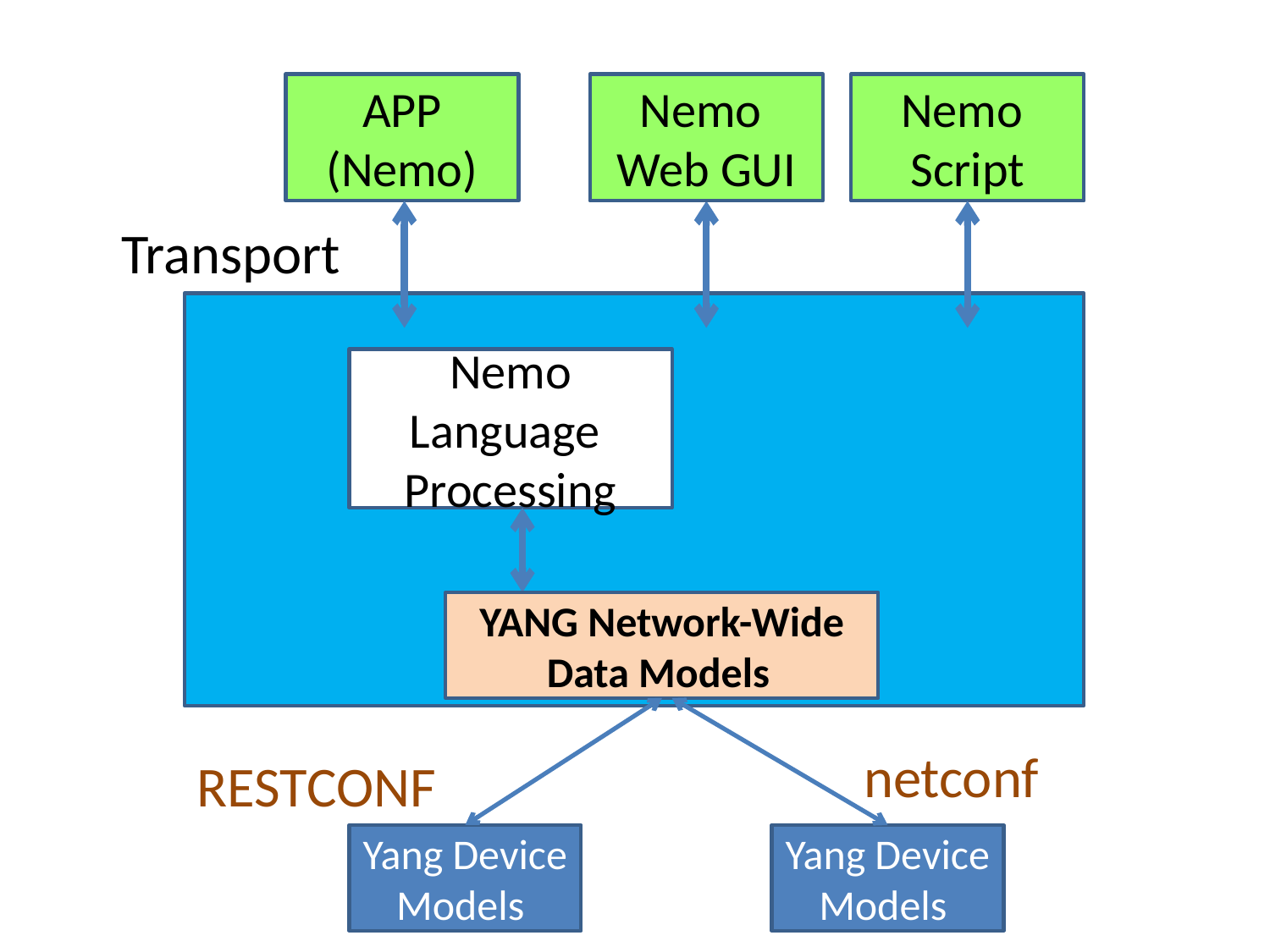

APP
(Nemo)
Nemo
Web GUI
Nemo
Script
Transport

Nemo Language
Processing
YANG Network-Wide
Data Models
netconf
RESTCONF
Yang Device
Models
Yang Device
Models